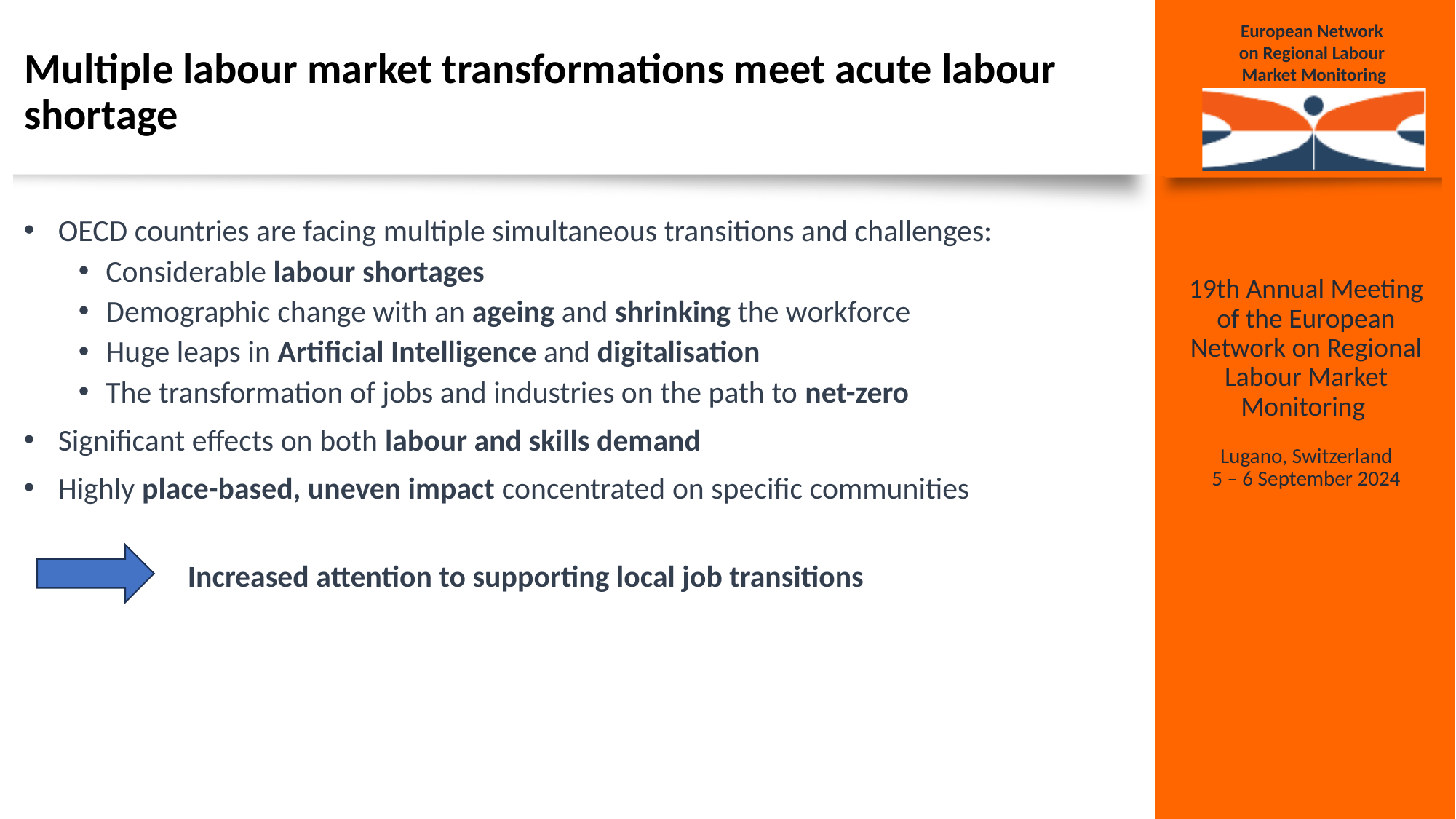

# Multiple labour market transformations meet acute labour shortage
OECD countries are facing multiple simultaneous transitions and challenges:
Considerable labour shortages
Demographic change with an ageing and shrinking the workforce
Huge leaps in Artificial Intelligence and digitalisation
The transformation of jobs and industries on the path to net-zero
Significant effects on both labour and skills demand
Highly place-based, uneven impact concentrated on specific communities

Increased attention to supporting local job transitions